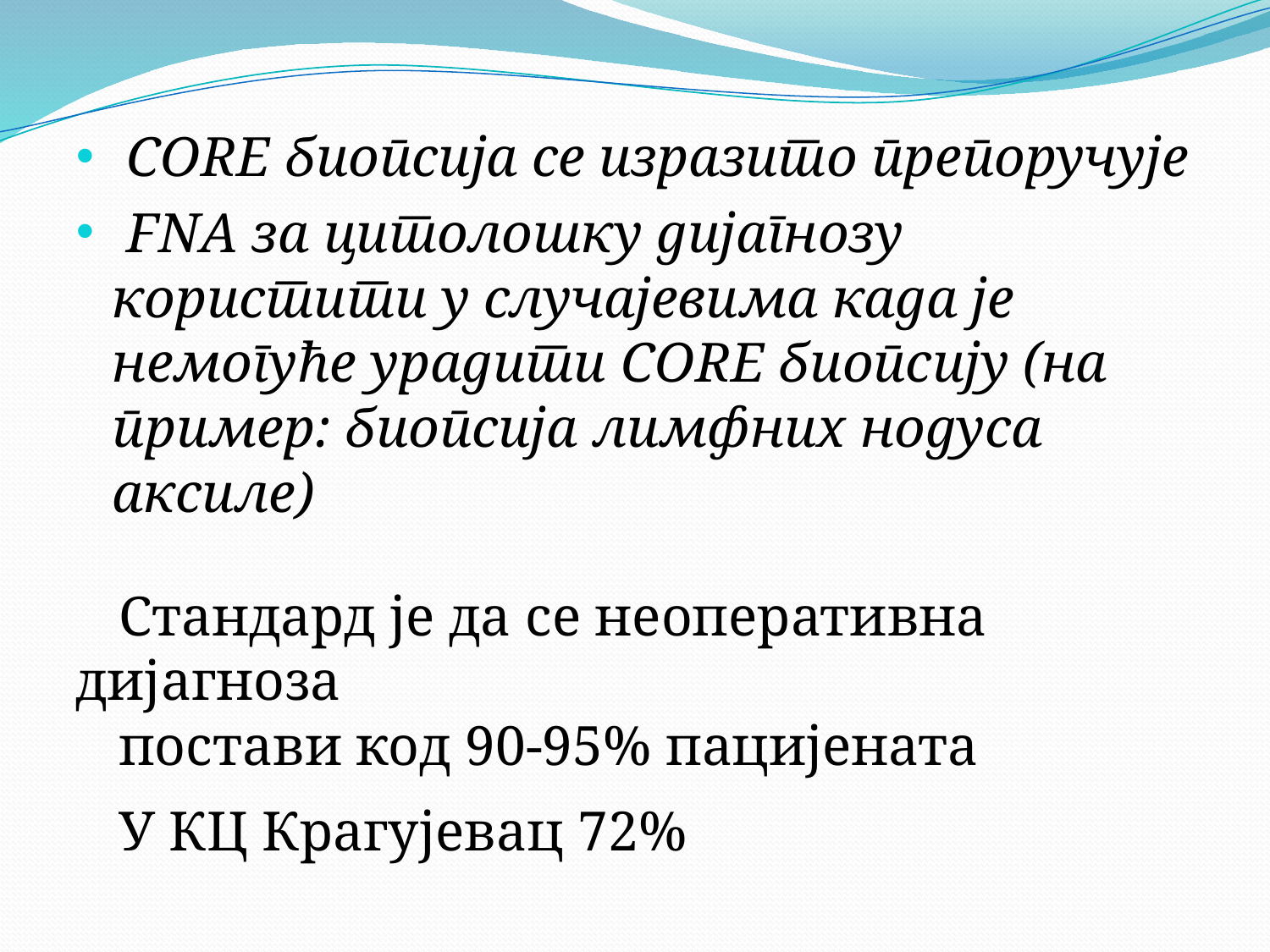

CORE биопсија се изразито препоручује
 FNA за цитолошку дијагнозу користити у случајевима када је немогуће урадити CORE биопсију (на пример: биопсија лимфних нодуса аксиле)

   Стандард је да се неоперативна дијагноза
   постави код 90-95% пацијената
   У КЦ Крагујевац 72%